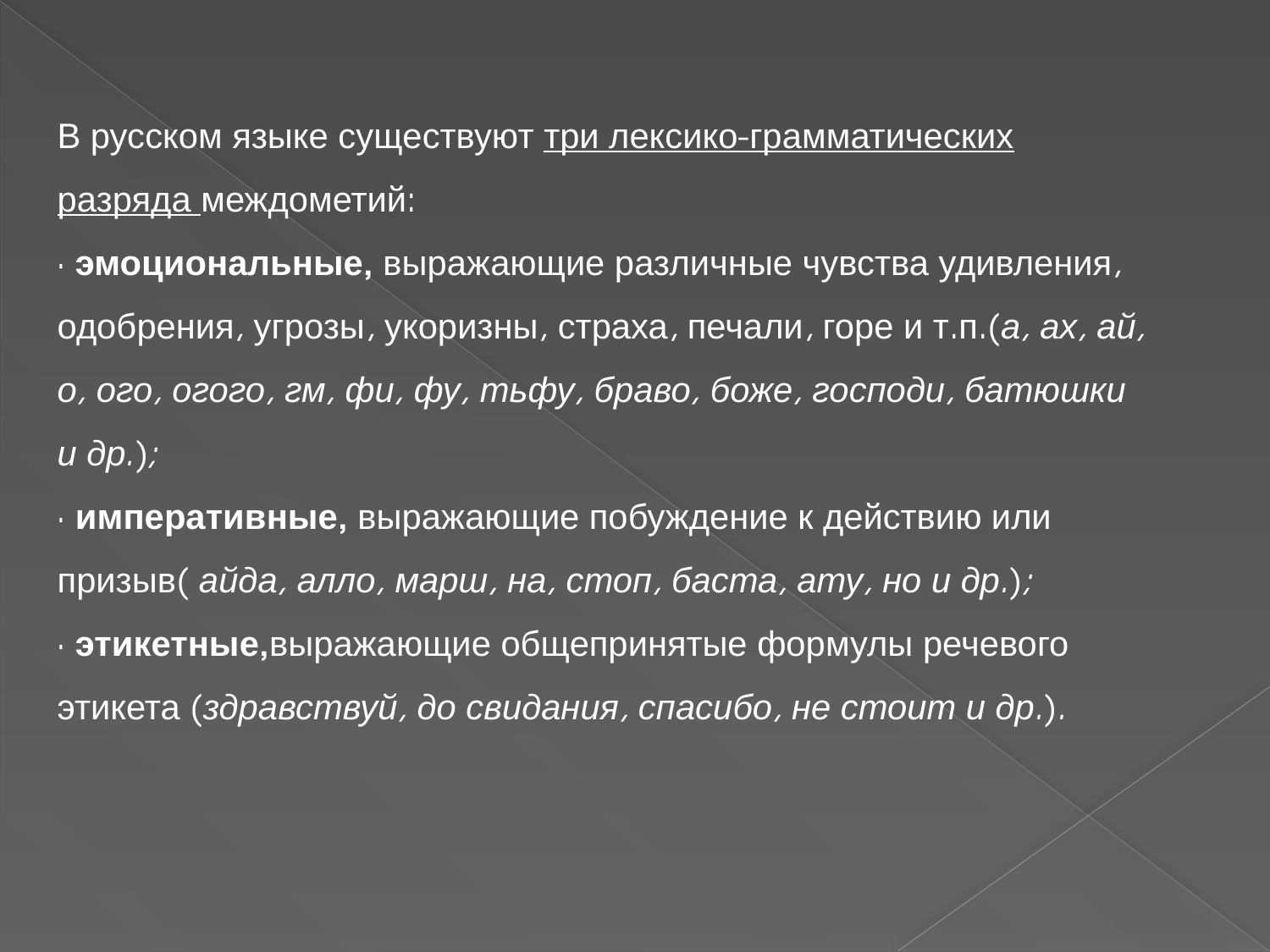

В русском языке существуют три лексико-грамматических разряда междометий:
· эмоциональные, выражающие различные чувства удивления, одобрения, угрозы, укоризны, страха, печали, горе и т.п.(а, ах, ай, о, ого, огого, гм, фи, фу, тьфу, браво, боже, господи, батюшки и др.);
· императивные, выражающие побуждение к действию или призыв( айда, алло, марш, на, стоп, баста, ату, но и др.);
· этикетные,выражающие общепринятые формулы речевого этикета (здравствуй, до свидания, спасибо, не стоит и др.).